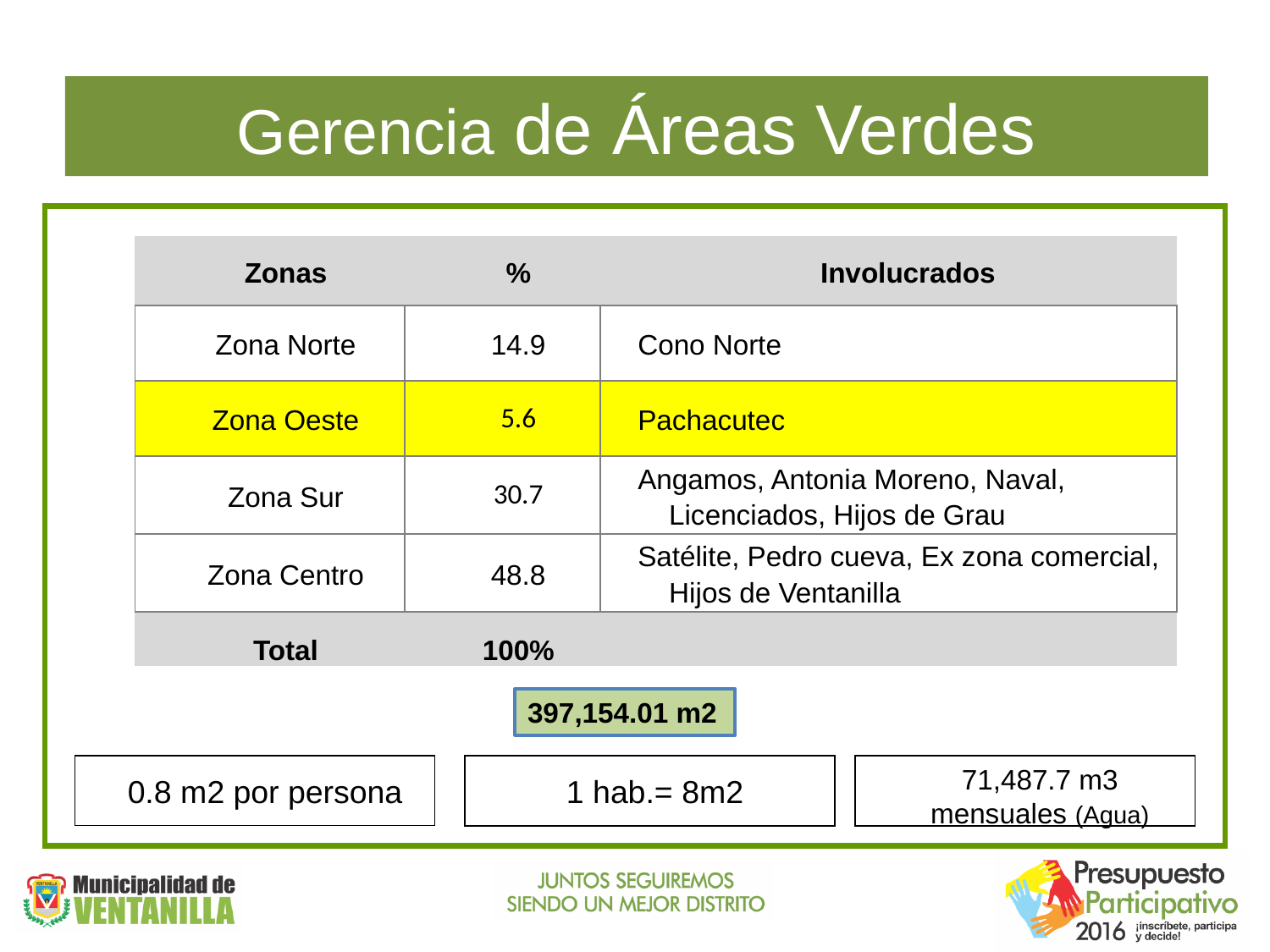

# Gerencia de Áreas Verdes

| Zonas | % | Involucrados |
| --- | --- | --- |
| Zona Norte | 14.9 | Cono Norte |
| Zona Oeste | 5.6 | Pachacutec |
| Zona Sur | 30.7 | Angamos, Antonia Moreno, Naval, Licenciados, Hijos de Grau |
| Zona Centro | 48.8 | Satélite, Pedro cueva, Ex zona comercial, Hijos de Ventanilla |
| Total | 100% |  |
397,154.01 m2

71,487.7 m3 mensuales (Agua)
0.8 m2 por persona
1 hab.= 8m2